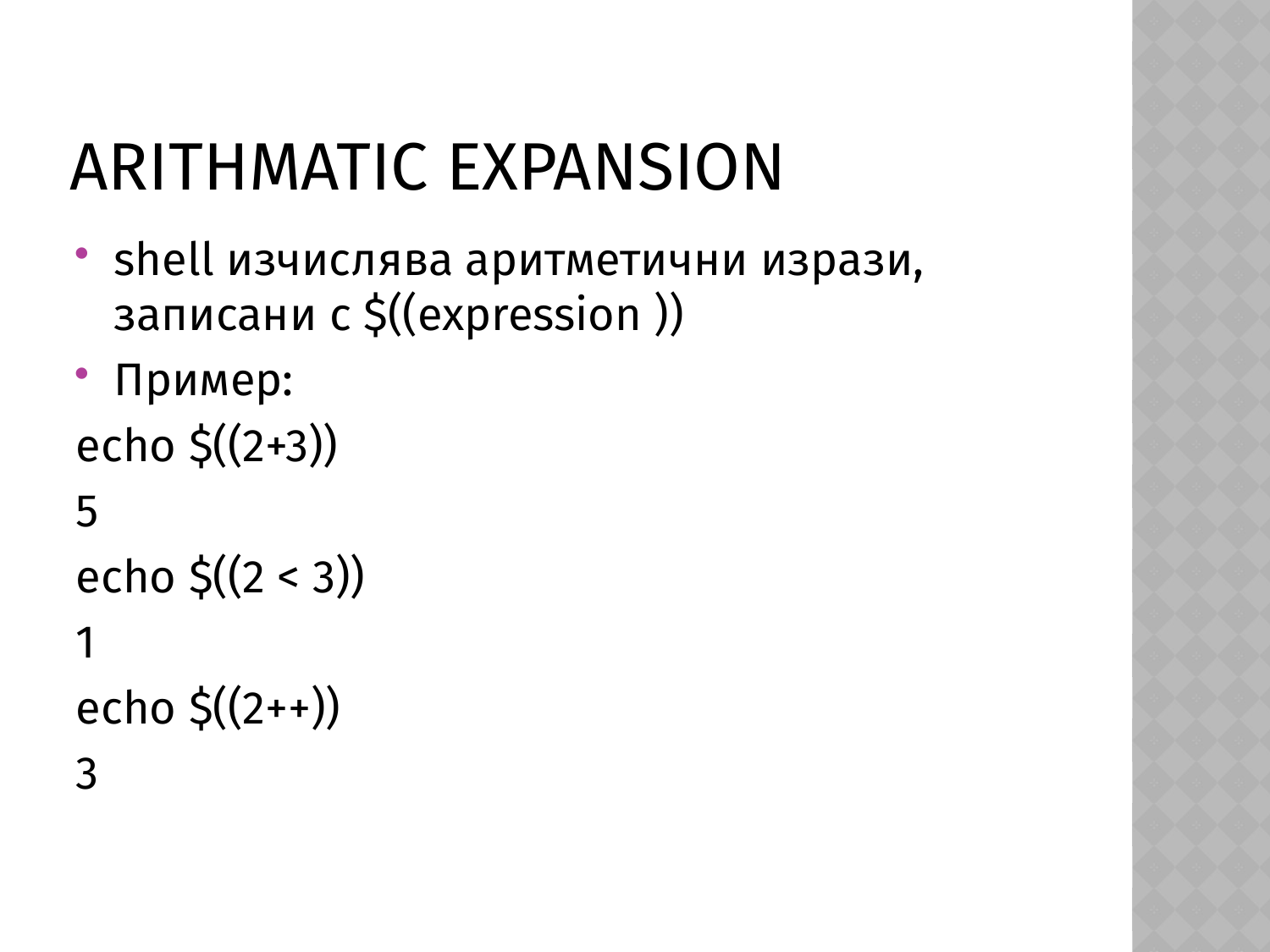

# Arithmatic Expansion
shell изчислява аритметични изрази, записани с $((expression ))
Пример:
echo $((2+3))
5
echo $((2 < 3))
1
echo $((2++))
3